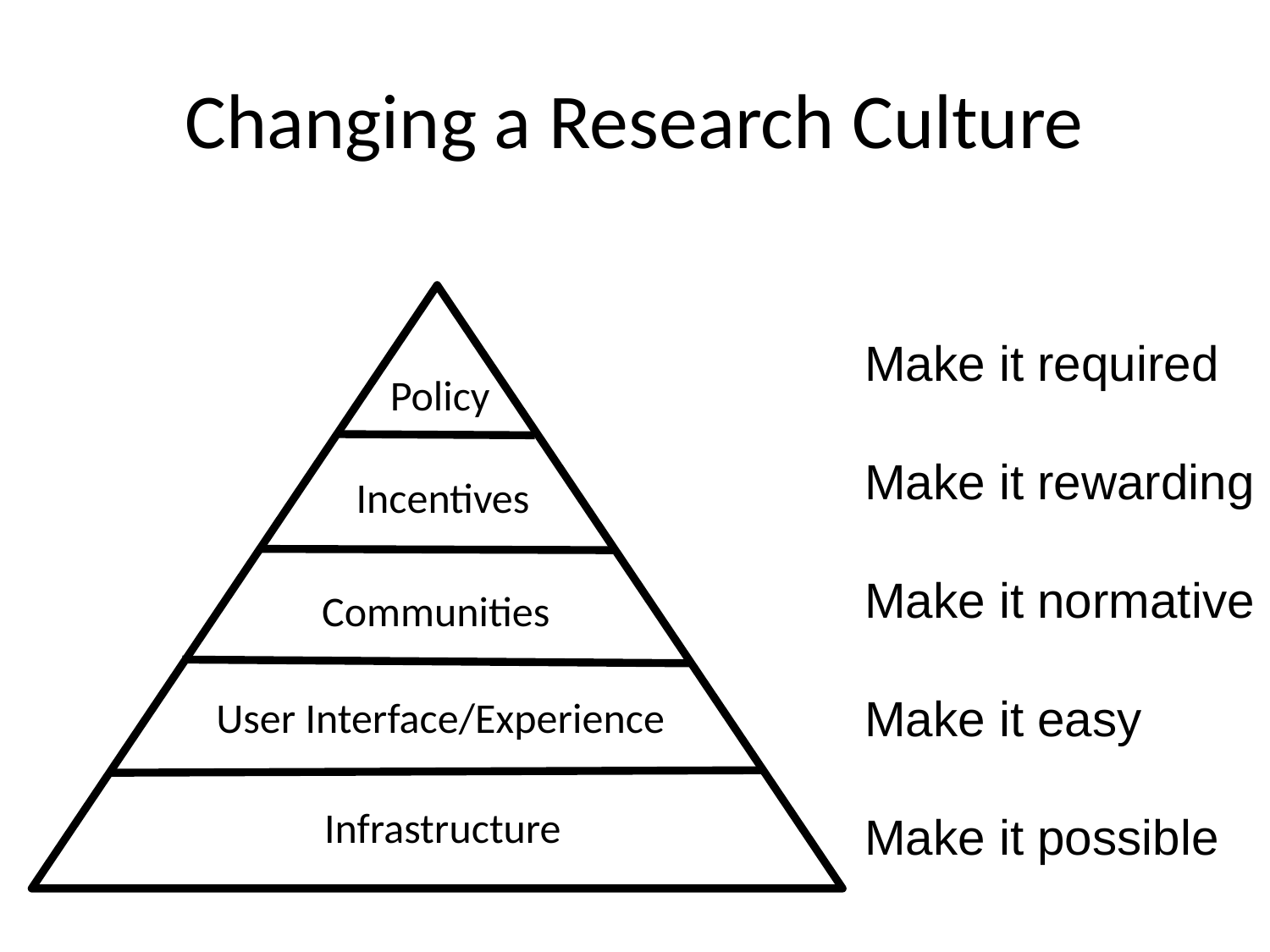

# Changing a Research Culture

Policy
Incentives
Communities
Infrastructure
User Interface/Experience
Make it required
Make it rewarding
Make it normative
Make it easy
Make it possible